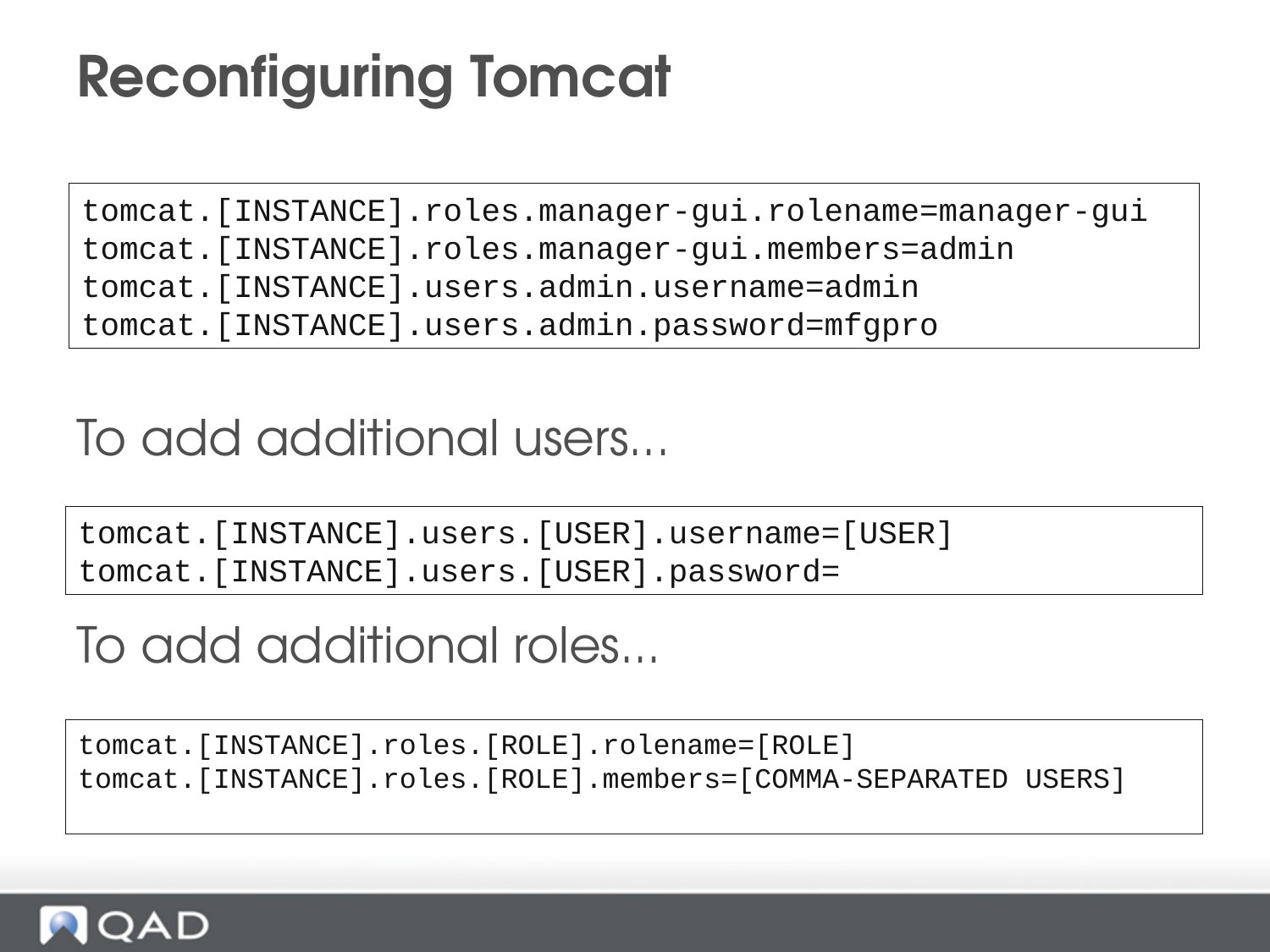

# Reconfiguring Tomcat

To add additional users...

To add additional roles...
tomcat.[INSTANCE].roles.manager-gui.rolename=manager-gui
tomcat.[INSTANCE].roles.manager-gui.members=admin
tomcat.[INSTANCE].users.admin.username=admin
tomcat.[INSTANCE].users.admin.password=mfgpro
tomcat.[INSTANCE].users.[USER].username=[USER]
tomcat.[INSTANCE].users.[USER].password=
tomcat.[INSTANCE].roles.[ROLE].rolename=[ROLE]
tomcat.[INSTANCE].roles.[ROLE].members=[COMMA-SEPARATED USERS]